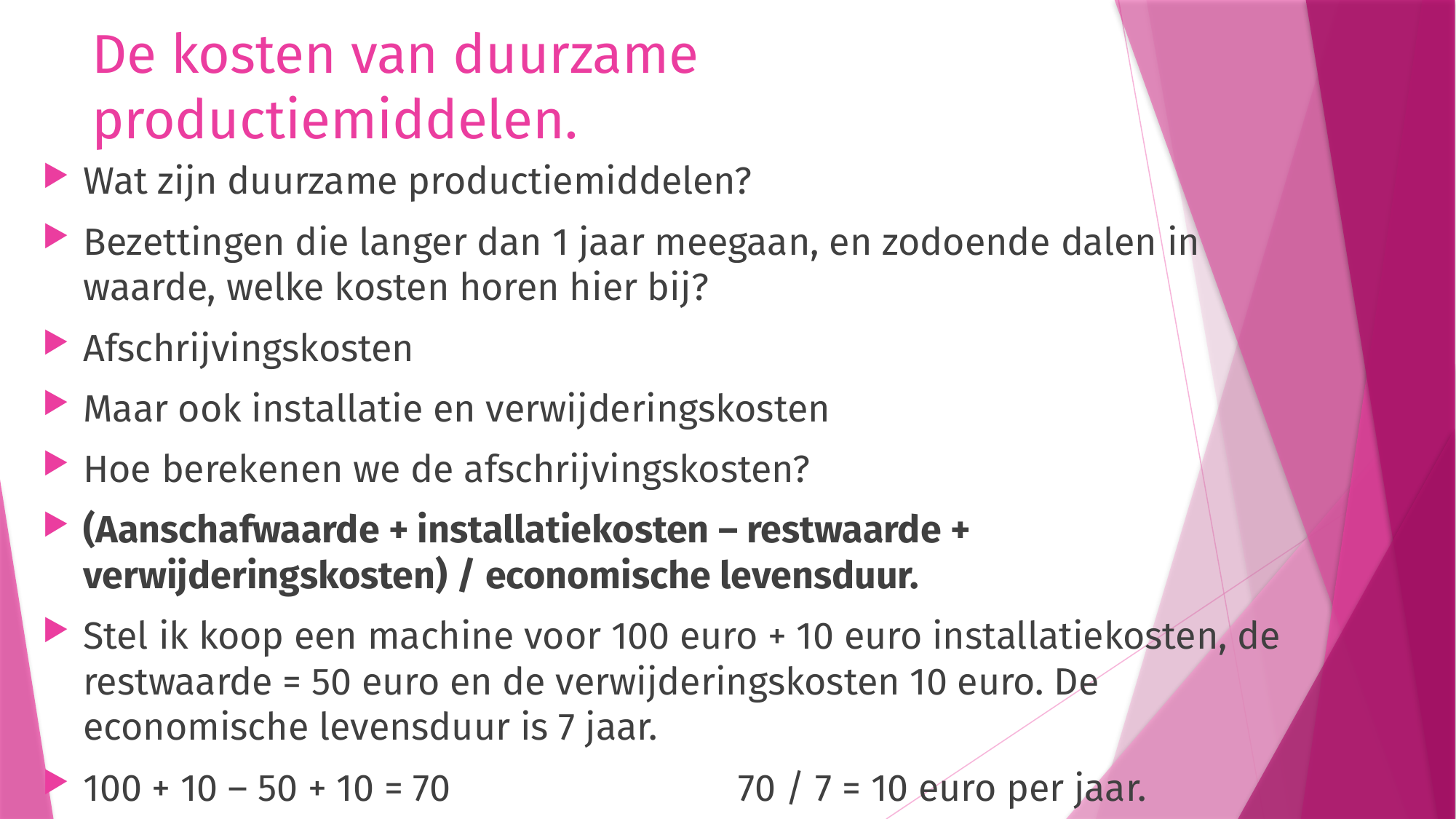

# De kosten van duurzame productiemiddelen.
Wat zijn duurzame productiemiddelen?
Bezettingen die langer dan 1 jaar meegaan, en zodoende dalen in waarde, welke kosten horen hier bij?
Afschrijvingskosten
Maar ook installatie en verwijderingskosten
Hoe berekenen we de afschrijvingskosten?
(Aanschafwaarde + installatiekosten – restwaarde + verwijderingskosten) / economische levensduur.
Stel ik koop een machine voor 100 euro + 10 euro installatiekosten, de restwaarde = 50 euro en de verwijderingskosten 10 euro. De economische levensduur is 7 jaar.
100 + 10 – 50 + 10 = 70 			70 / 7 = 10 euro per jaar.